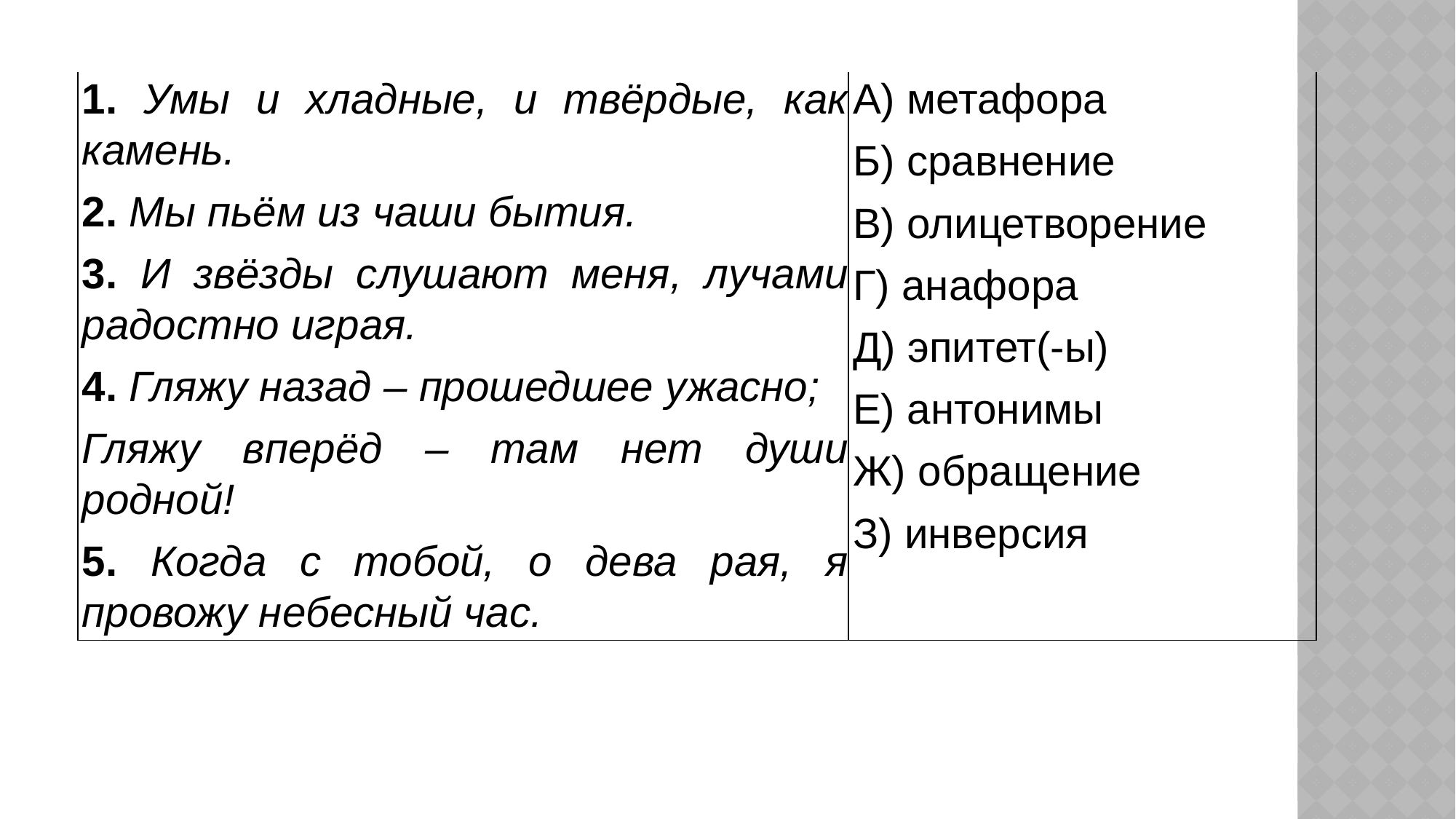

| 1. Умы и хладные, и твёрдые, как камень. 2. Мы пьём из чаши бытия. 3. И звёзды слушают меня, лучами радостно играя. 4. Гляжу назад – прошедшее ужасно; Гляжу вперёд – там нет души родной! 5. Когда с тобой, о дева рая, я провожу небесный час. | А) метафора Б) сравнение В) олицетворение Г) анафора Д) эпитет(-ы) Е) антонимы Ж) обращение З) инверсия |
| --- | --- |